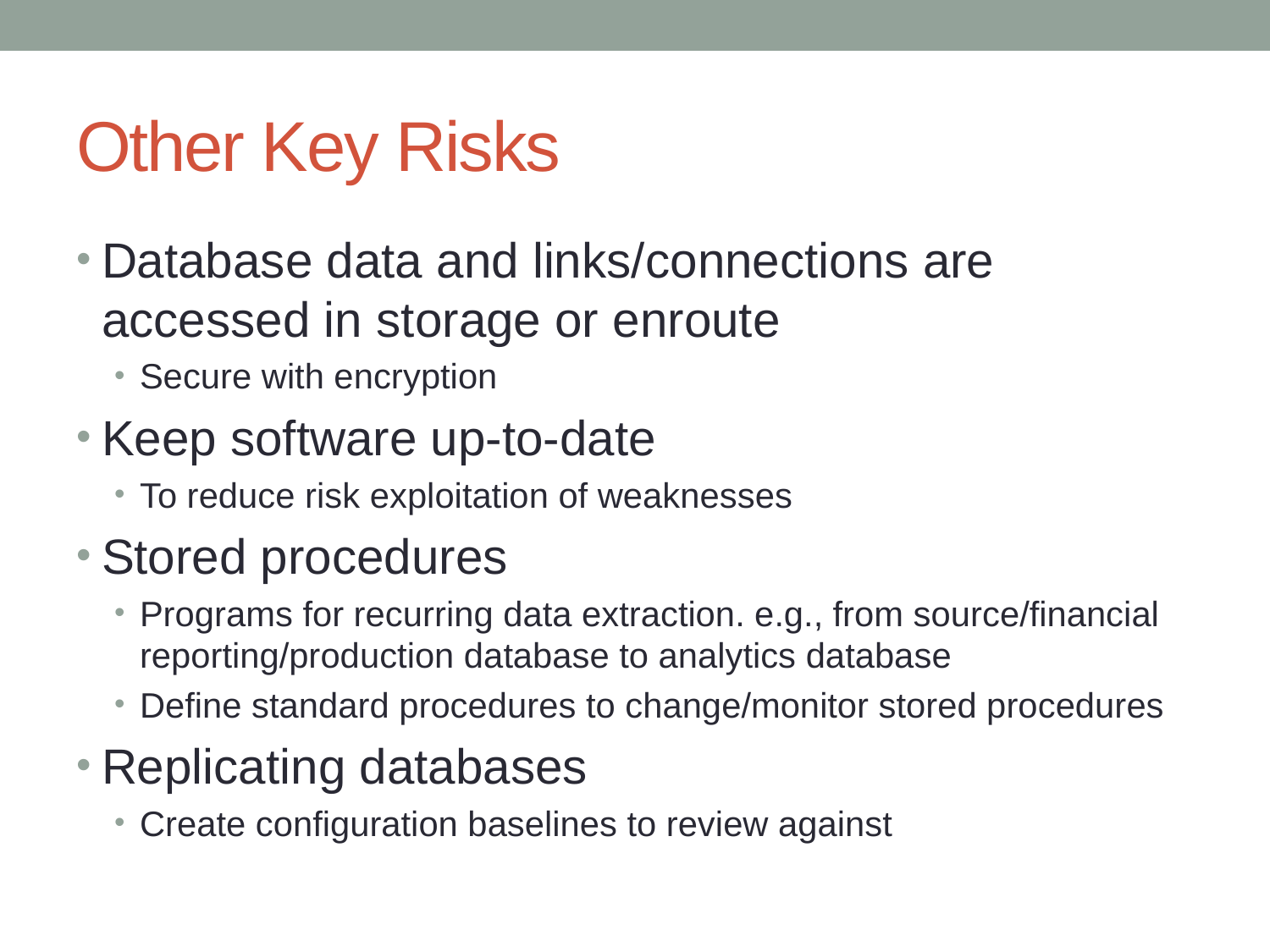

# Other Key Risks
Database data and links/connections are accessed in storage or enroute
Secure with encryption
Keep software up-to-date
To reduce risk exploitation of weaknesses
Stored procedures
Programs for recurring data extraction. e.g., from source/financial reporting/production database to analytics database
Define standard procedures to change/monitor stored procedures
Replicating databases
Create configuration baselines to review against